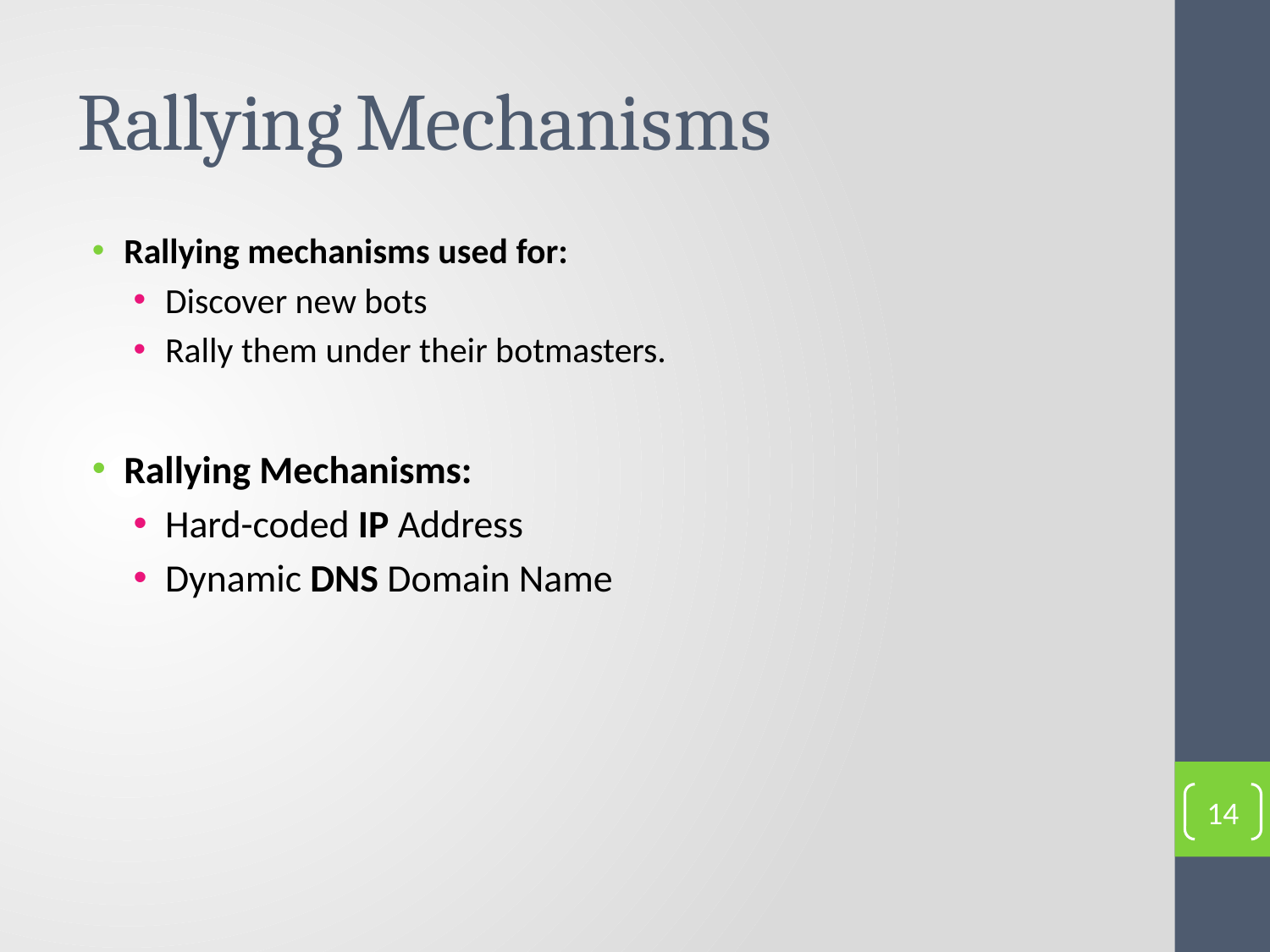

# Rallying Mechanisms
Rallying mechanisms used for:
Discover new bots
Rally them under their botmasters.

Rallying Mechanisms:
Hard-coded IP Address
Dynamic DNS Domain Name

14